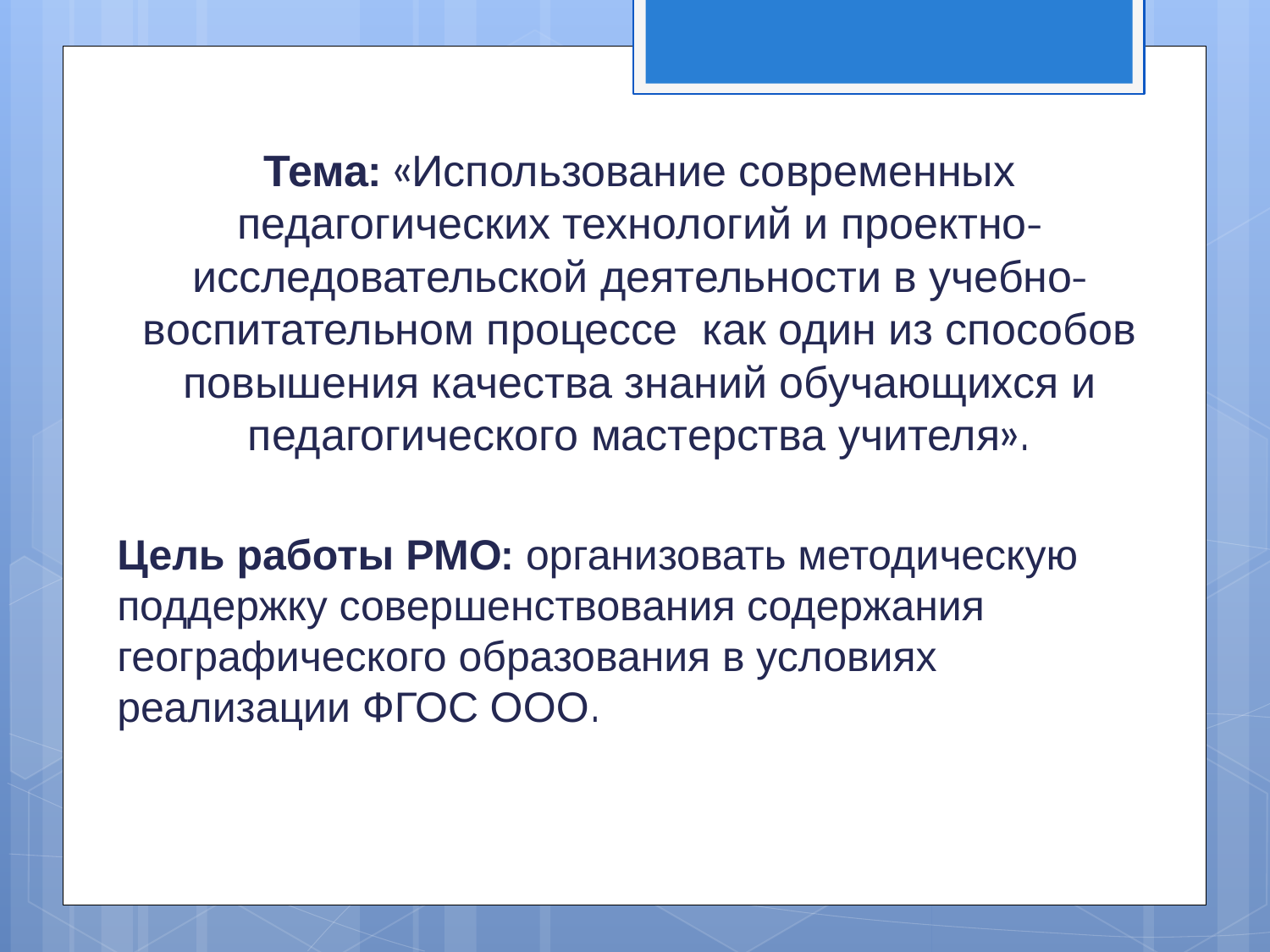

Тема: «Использование современных педагогических технологий и проектно-исследовательской деятельности в учебно-воспитательном процессе  как один из способов повышения качества знаний обучающихся и педагогического мастерства учителя».

Цель работы РМО: организовать методическую поддержку совершенствования содержания географического образования в условиях реализации ФГОС ООО.